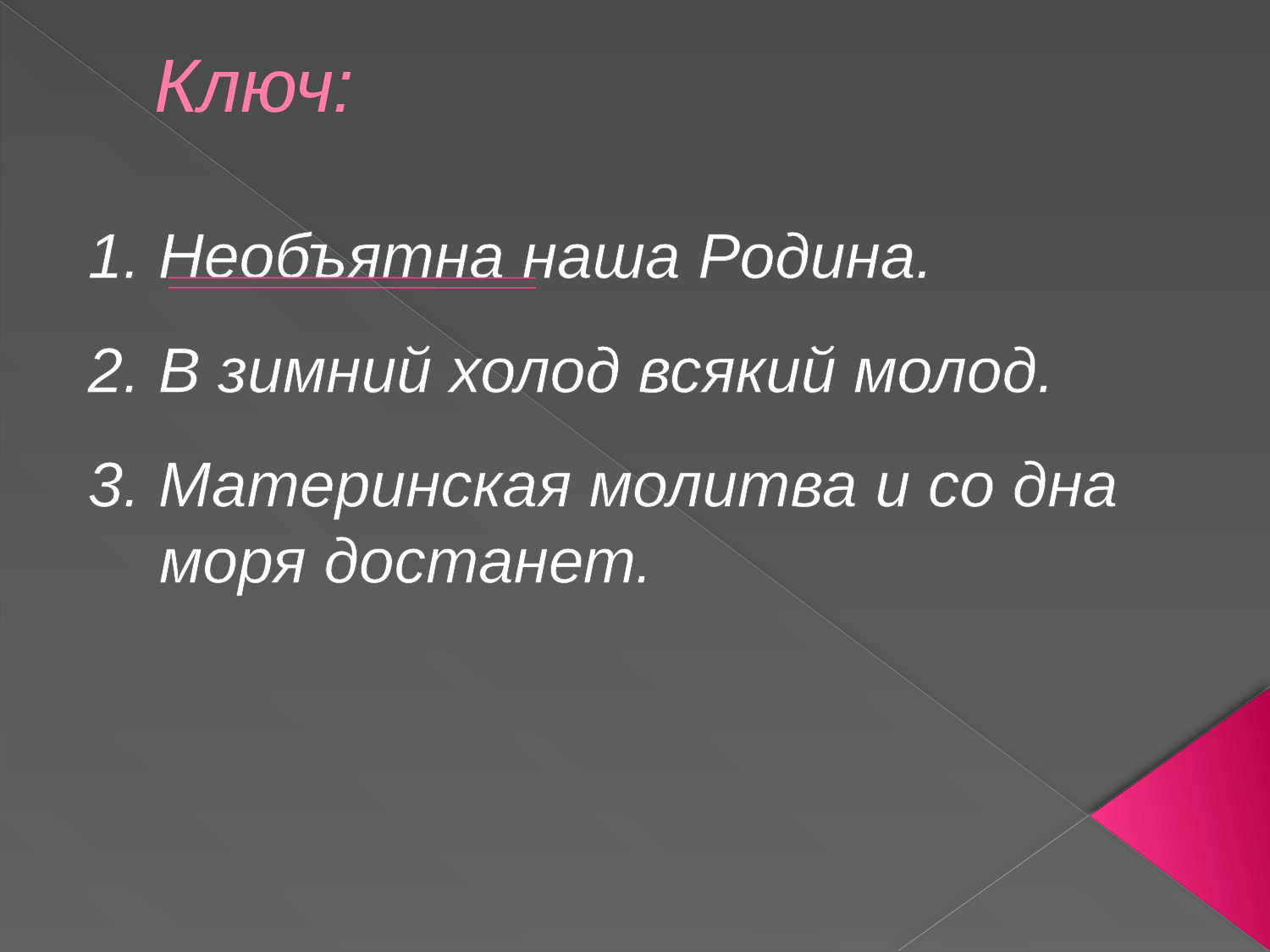

# Ключ:
1. Необъятна наша Родина.

2. В зимний холод всякий молод.

3. Материнская молитва и со дна моря достанет.